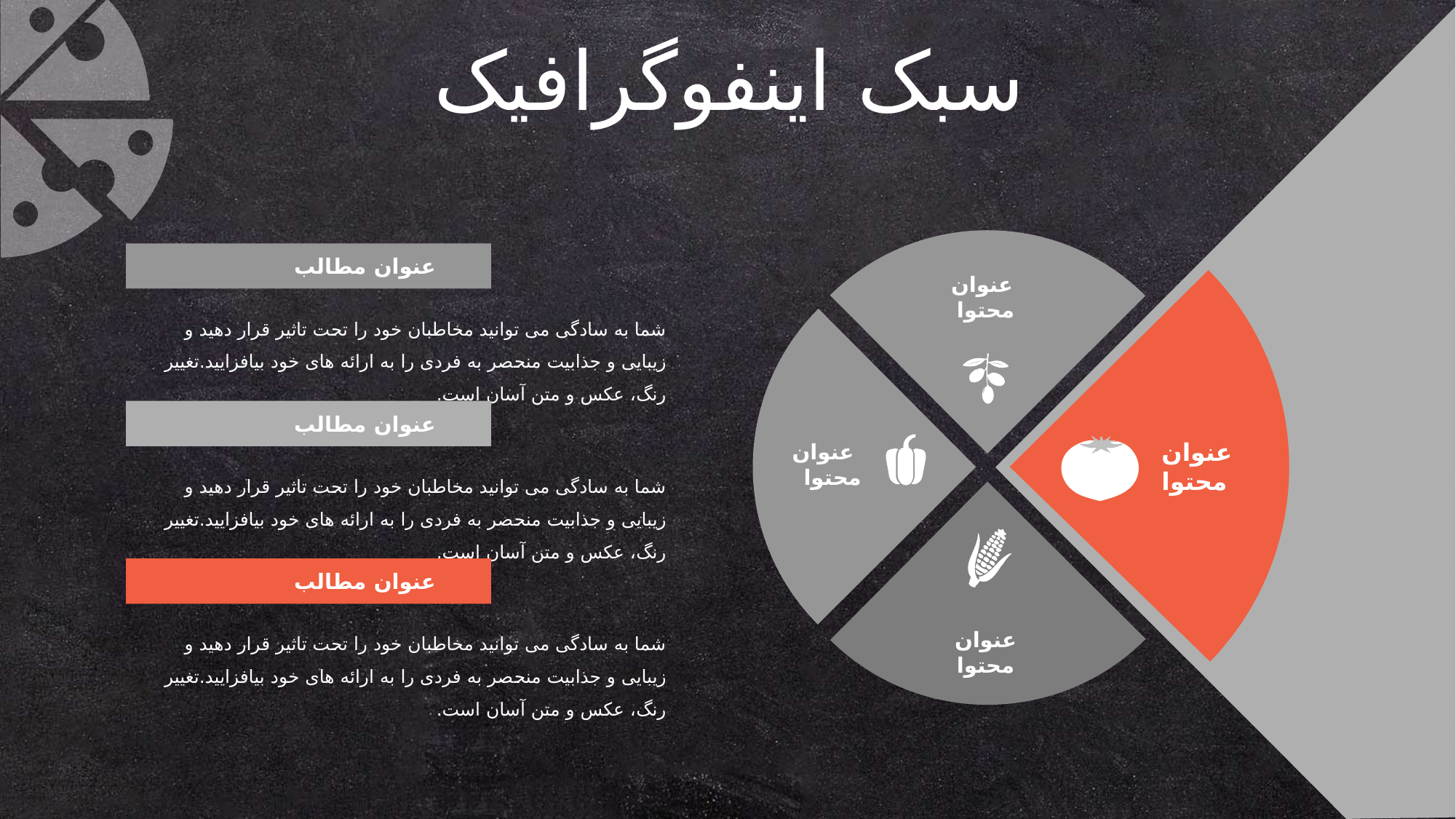

سبک اینفوگرافیک

عنوان مطالب
شما به سادگی می توانید مخاطبان خود را تحت تاثیر قرار دهید و زیبایی و جذابیت منحصر به فردی را به ارائه های خود بیافزایید.تغییر رنگ، عکس و متن آسان است.
عنوان
محتوا

عنوان مطالب
شما به سادگی می توانید مخاطبان خود را تحت تاثیر قرار دهید و زیبایی و جذابیت منحصر به فردی را به ارائه های خود بیافزایید.تغییر رنگ، عکس و متن آسان است.
عنوان
محتوا
عنوان
محتوا

عنوان مطالب
شما به سادگی می توانید مخاطبان خود را تحت تاثیر قرار دهید و زیبایی و جذابیت منحصر به فردی را به ارائه های خود بیافزایید.تغییر رنگ، عکس و متن آسان است.
عنوان
محتوا